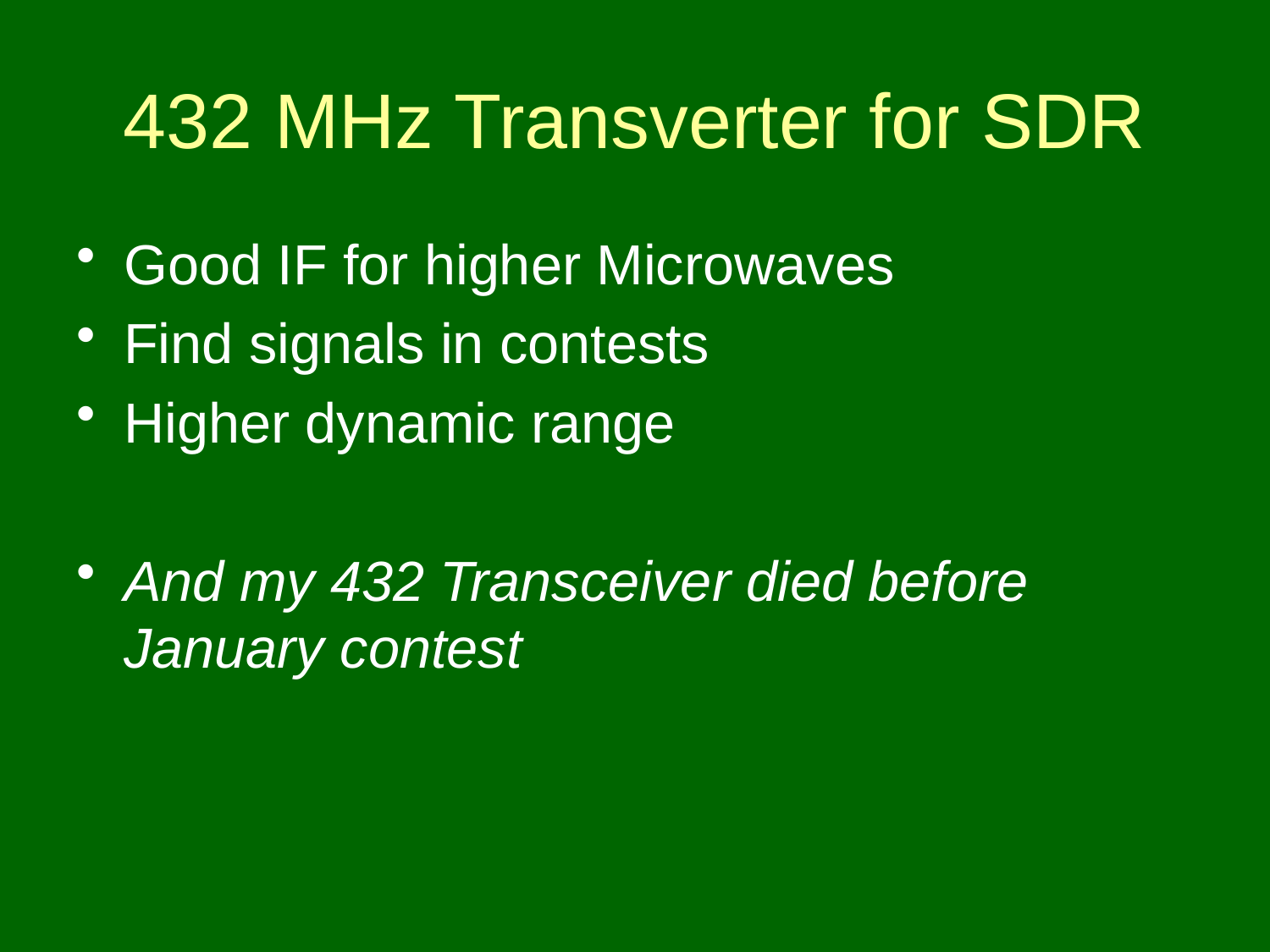

# 432 MHz Transverter for SDR
Good IF for higher Microwaves
Find signals in contests
Higher dynamic range

And my 432 Transceiver died before January contest